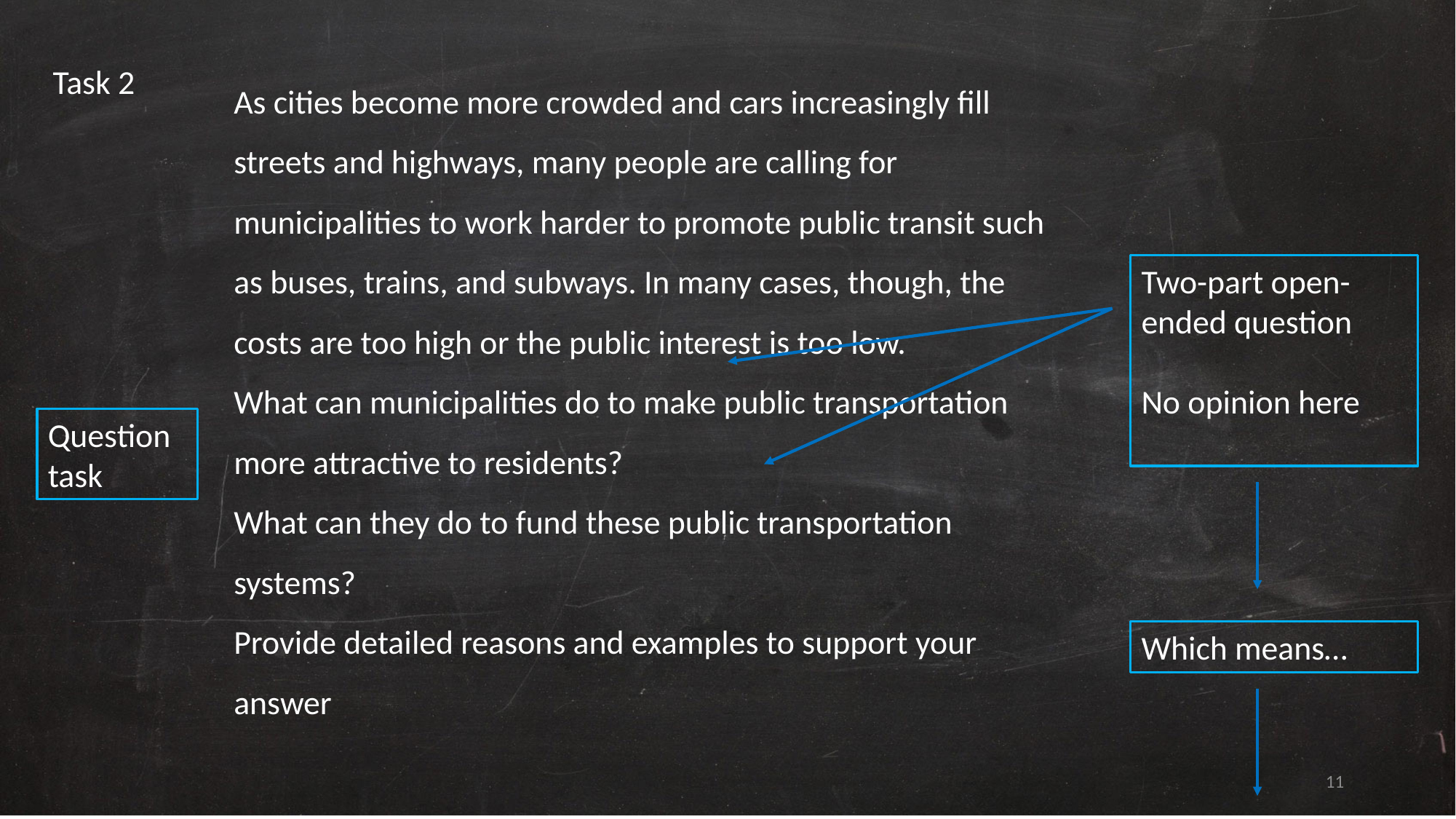

Task 2
As cities become more crowded and cars increasingly fill streets and highways, many people are calling for municipalities to work harder to promote public transit such as buses, trains, and subways. In many cases, though, the costs are too high or the public interest is too low.
What can municipalities do to make public transportation more attractive to residents?
What can they do to fund these public transportation systems?
Provide detailed reasons and examples to support your answer
Two-part open-ended question

No opinion here

Question
task
Which means…
11